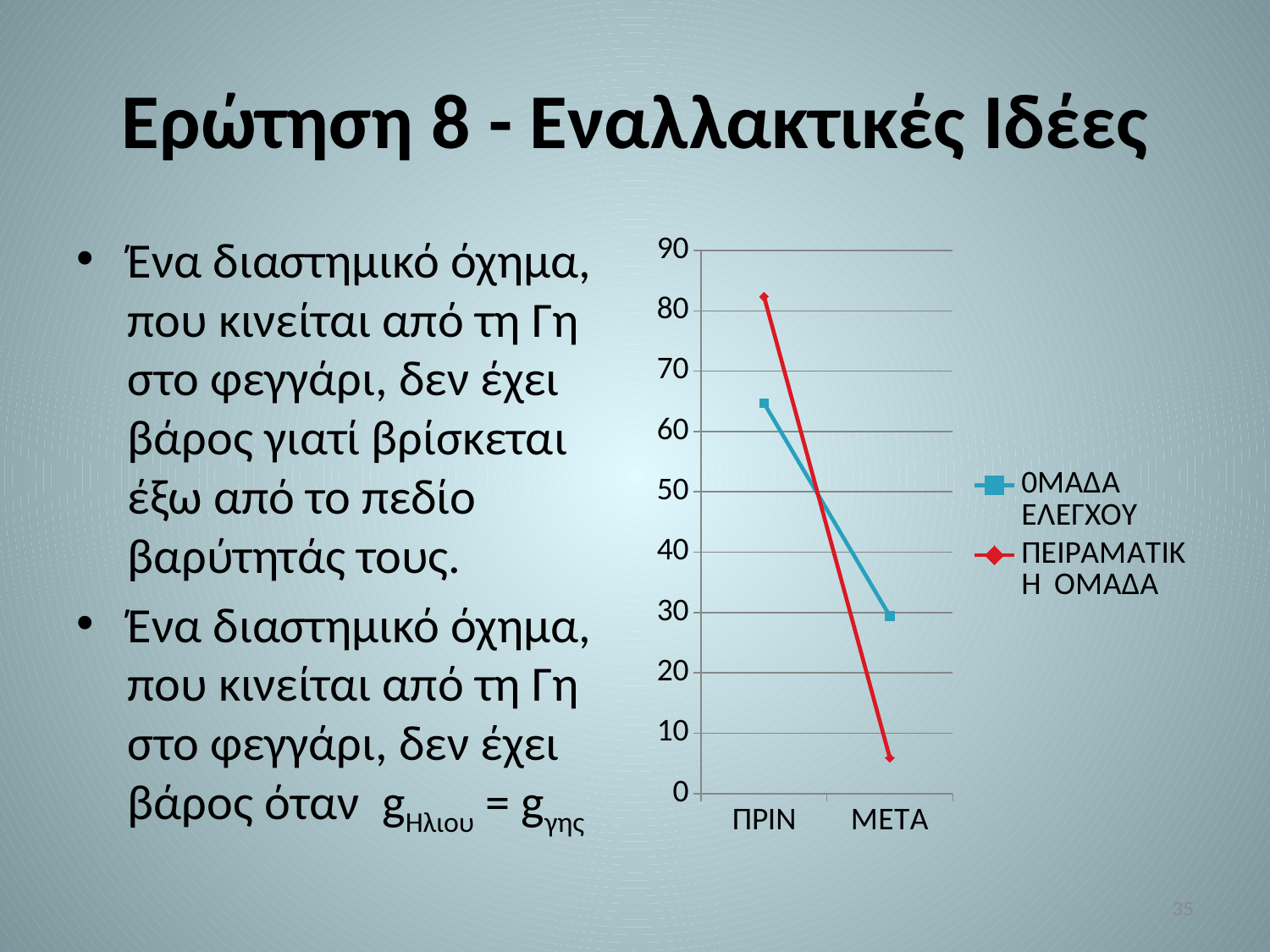

# Ερώτηση 8 - Εναλλακτικές Ιδέες
Ένα διαστημικό όχημα, που κινείται από τη Γη στο φεγγάρι, δεν έχει βάρος γιατί βρίσκεται έξω από το πεδίο βαρύτητάς τους.
Ένα διαστημικό όχημα, που κινείται από τη Γη στο φεγγάρι, δεν έχει βάρος όταν  gΗλιου = gγης

### Chart

| Category | 0ΜΑΔΑ  ΕΛΕΓΧΟΥ | ΠΕΙΡΑΜΑΤΙΚΗ  ΟΜΑΔΑ |
|---|---|---|
| ΠΡΙΝ | 64.7 | 82.4 |
| ΜΕΤΑ | 29.4 | 5.9 |
35